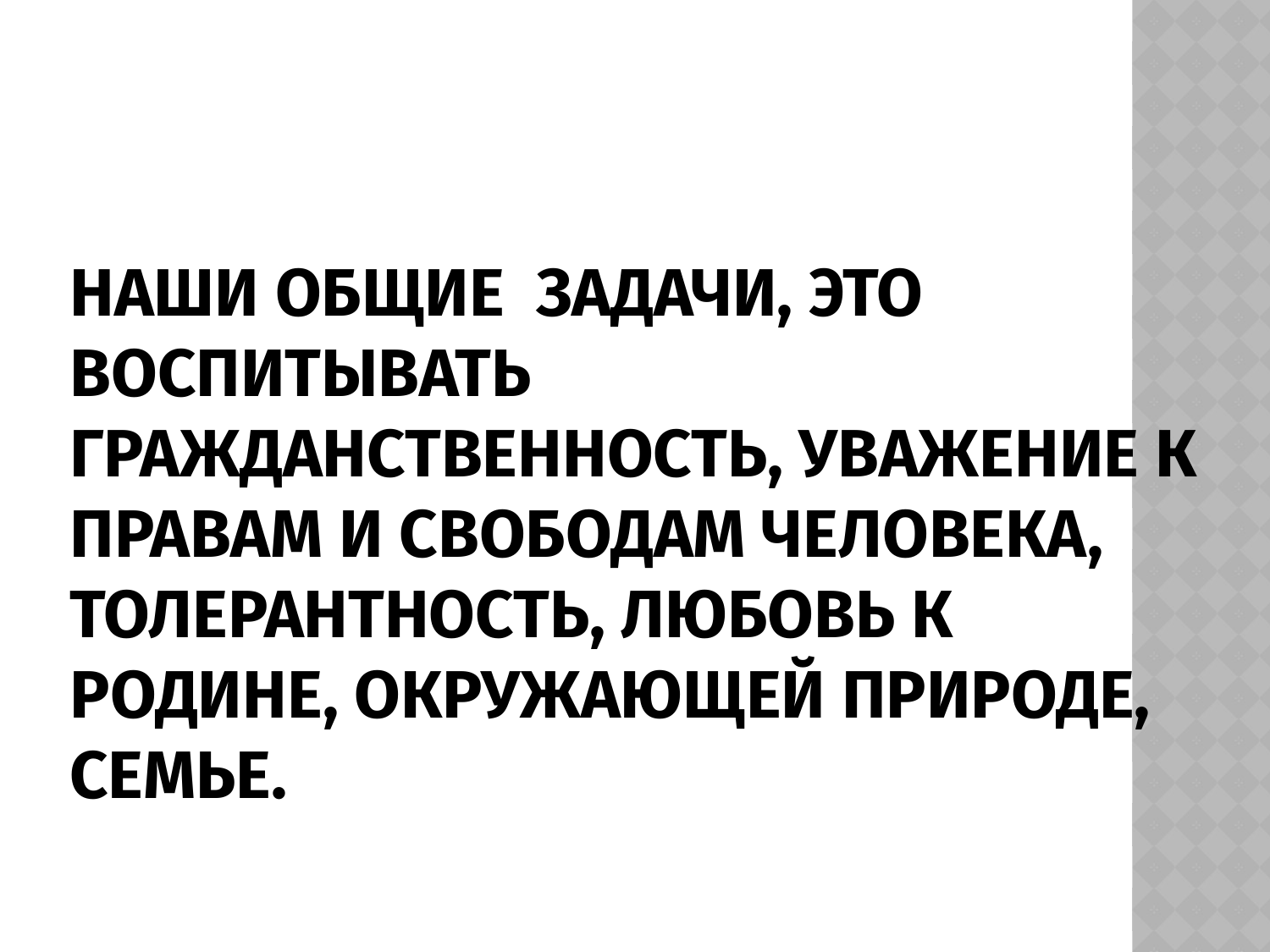

# Наши общие  задачи, это воспитывать гражданственность, уважение к правам и свободам человека, толерантность, любовь к Родине, окружающей природе, семье.